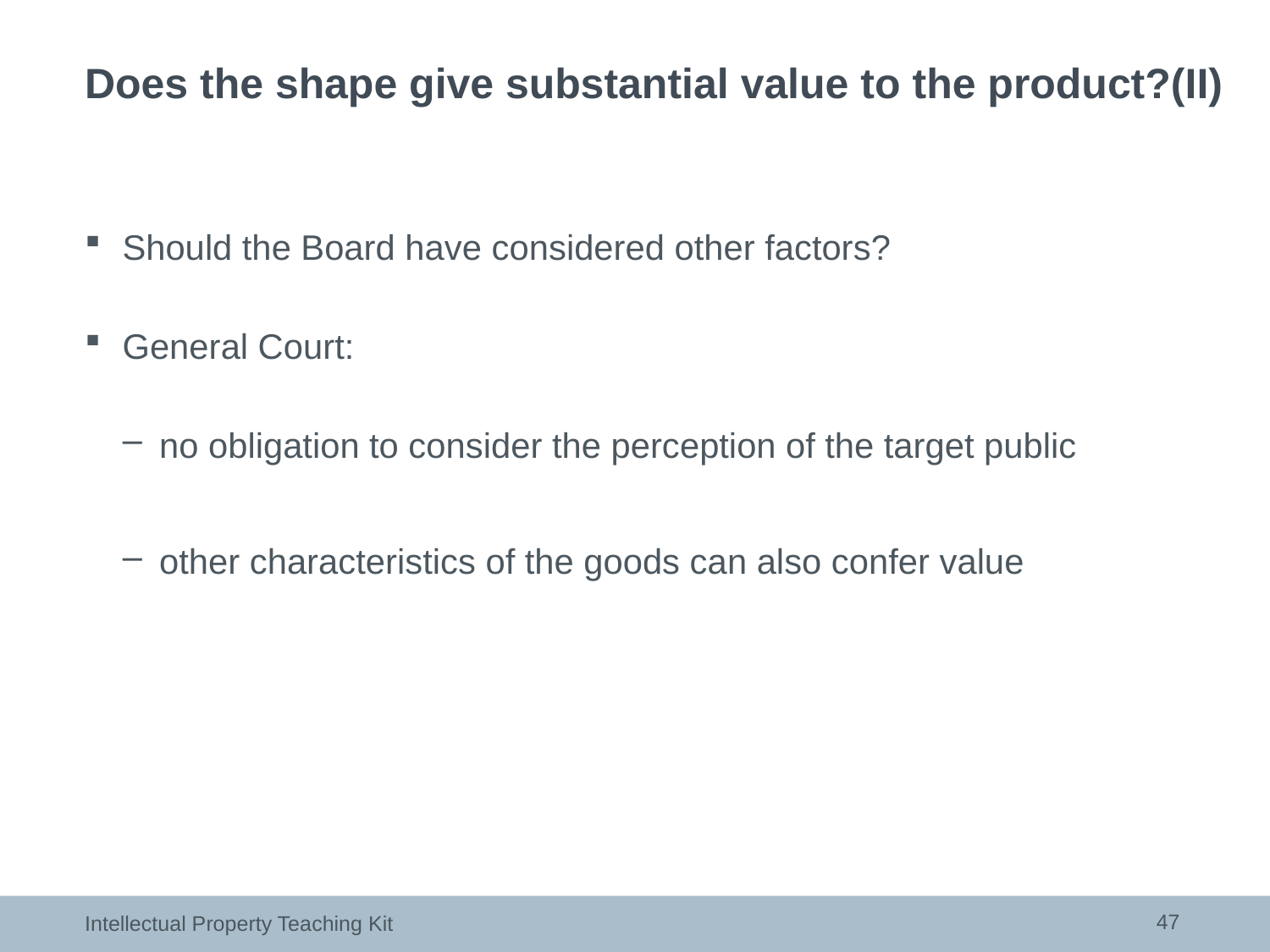

# Does the shape give substantial value to the product?(II)
Should the Board have considered other factors?

General Court:

no obligation to consider the perception of the target public

other characteristics of the goods can also confer value

47
Intellectual Property Teaching Kit